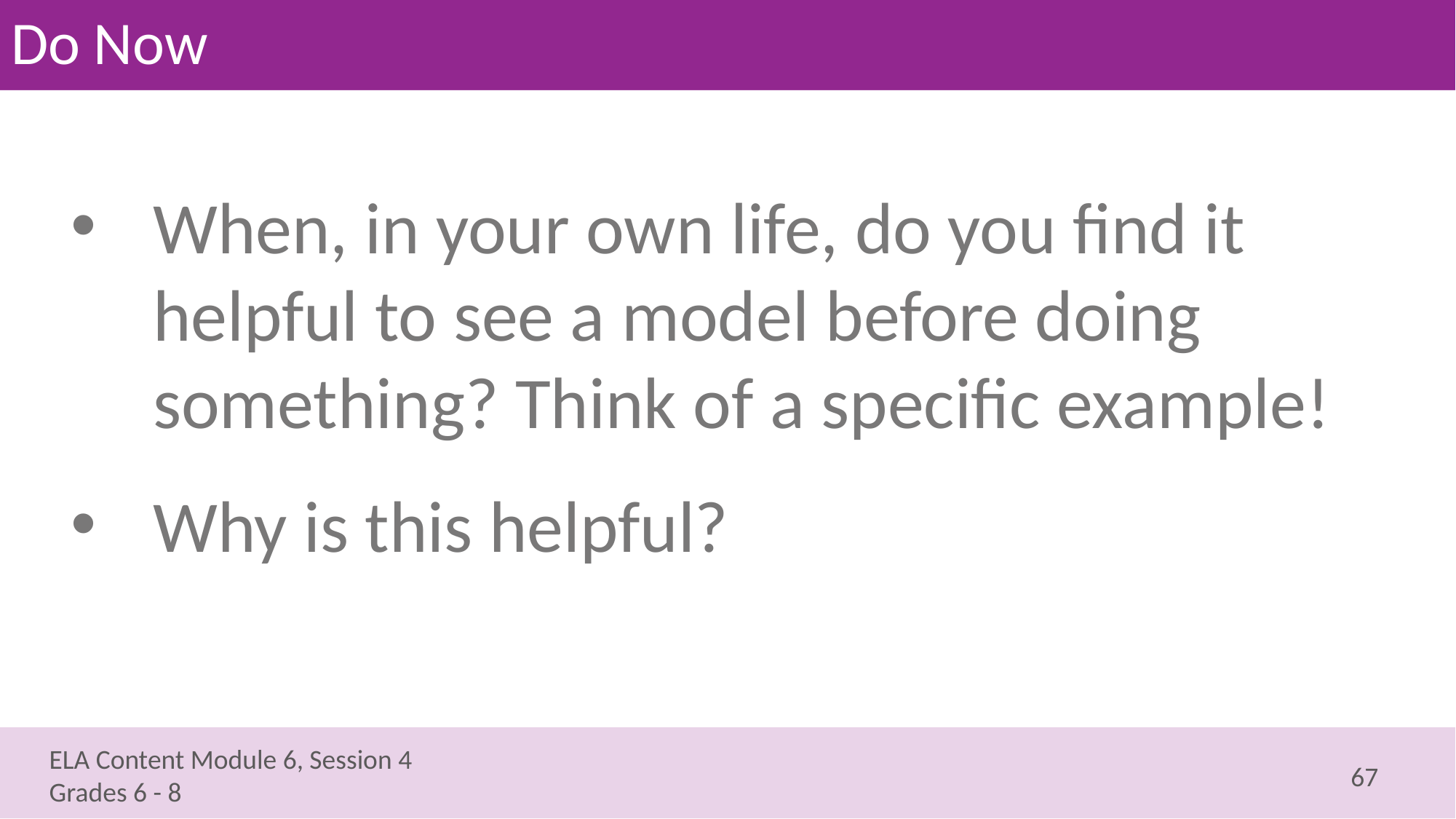

# Do Now
When, in your own life, do you find it helpful to see a model before doing something? Think of a specific example!

Why is this helpful?
67